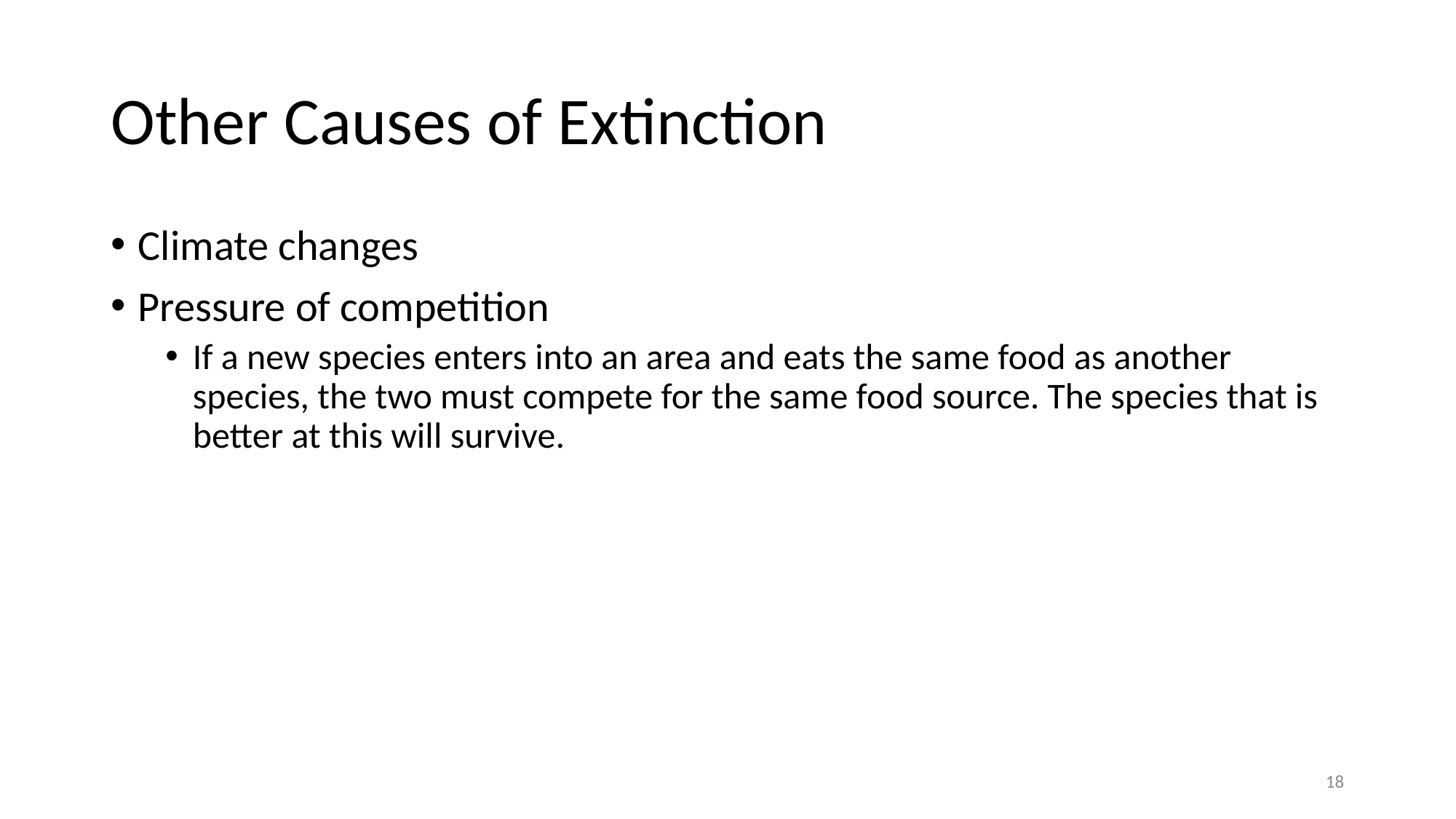

# Other Causes of Extinction
Climate changes
Pressure of competition
If a new species enters into an area and eats the same food as another species, the two must compete for the same food source. The species that is better at this will survive.
18